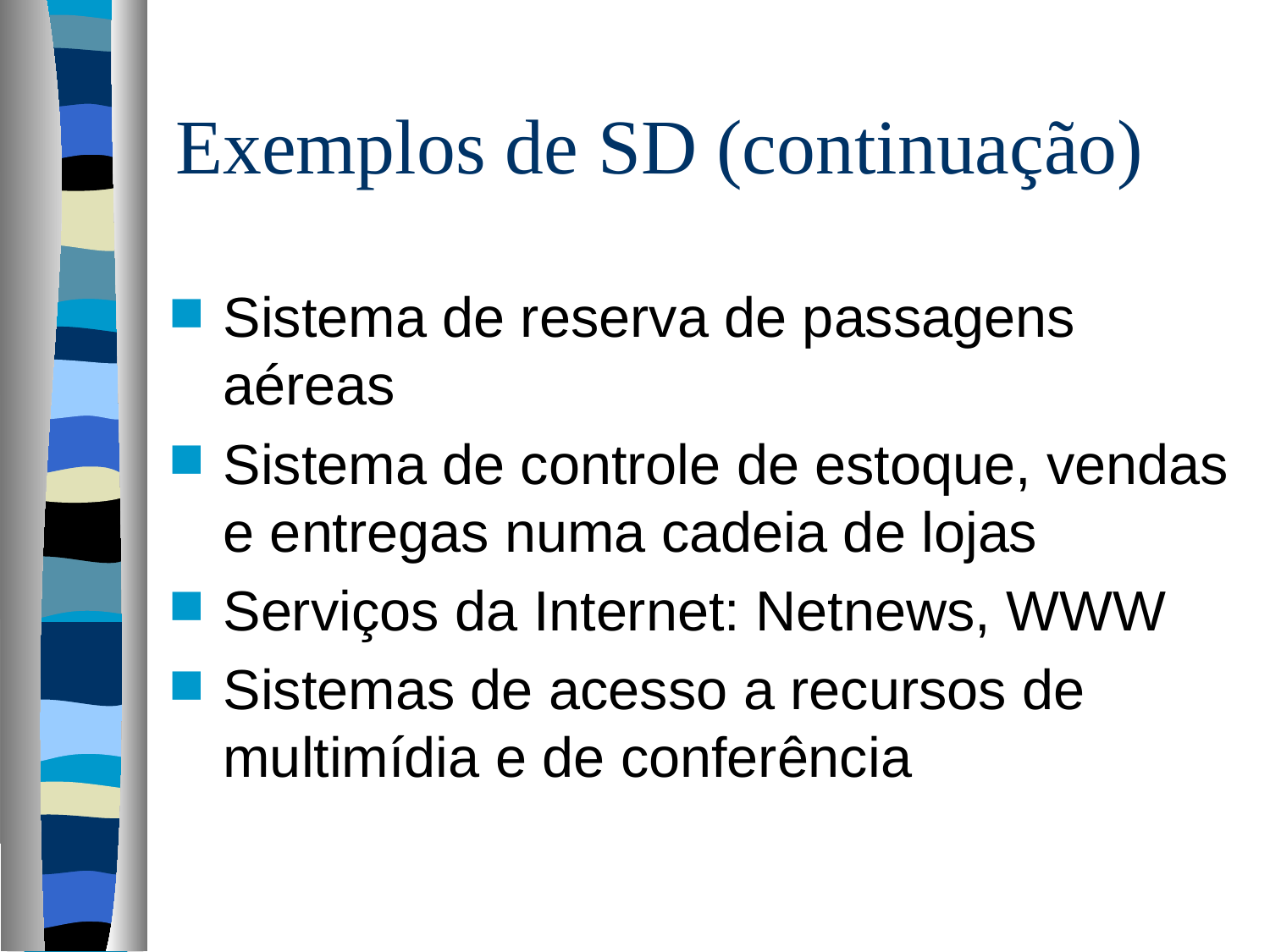

# Exemplos de SD (continuação)
Sistema de reserva de passagens aéreas
Sistema de controle de estoque, vendas e entregas numa cadeia de lojas
Serviços da Internet: Netnews, WWW
Sistemas de acesso a recursos de multimídia e de conferência